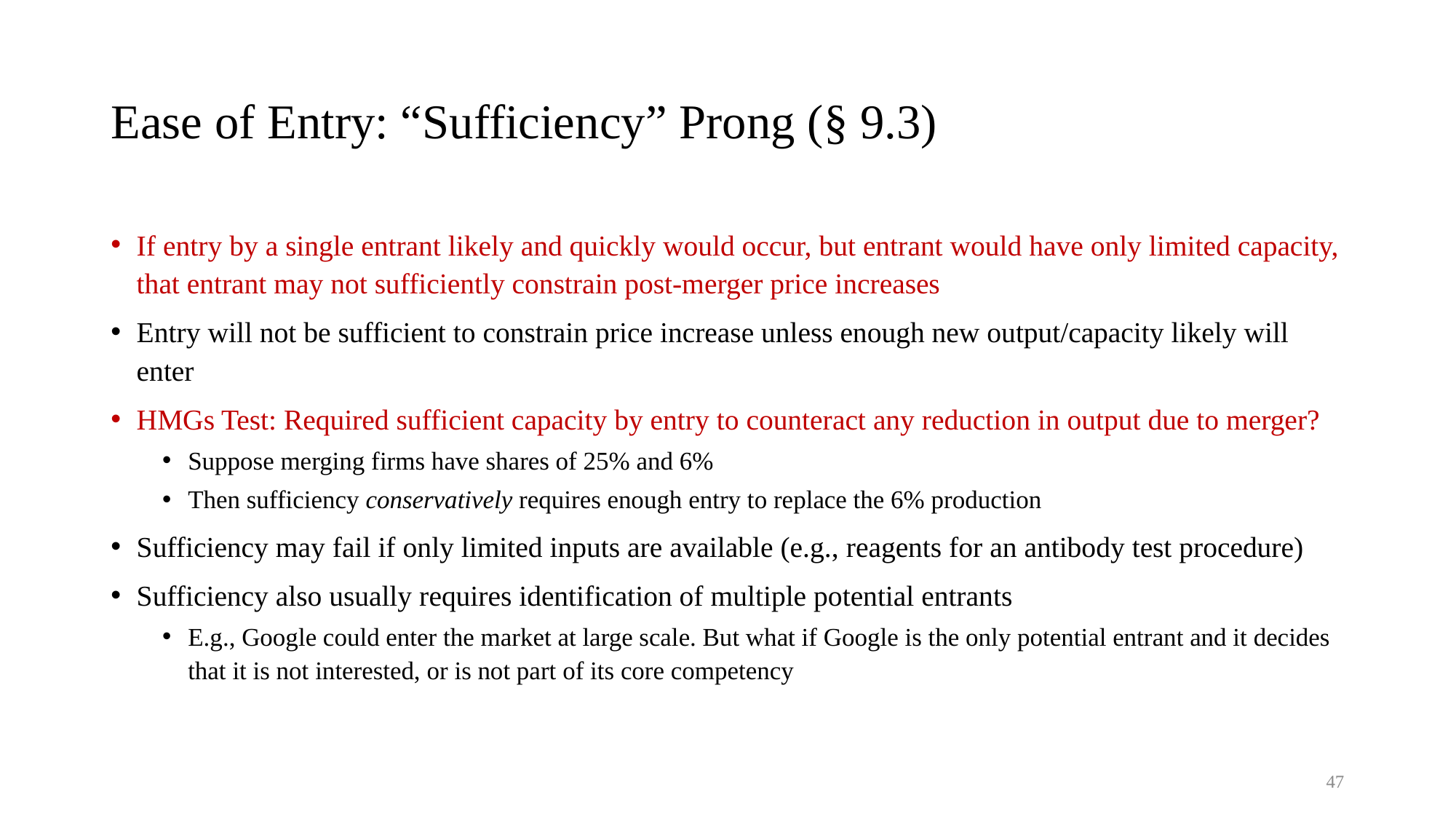

# Ease of Entry: “Sufficiency” Prong (§ 9.3)
If entry by a single entrant likely and quickly would occur, but entrant would have only limited capacity, that entrant may not sufficiently constrain post-merger price increases
Entry will not be sufficient to constrain price increase unless enough new output/capacity likely will enter
HMGs Test: Required sufficient capacity by entry to counteract any reduction in output due to merger?
Suppose merging firms have shares of 25% and 6%
Then sufficiency conservatively requires enough entry to replace the 6% production
Sufficiency may fail if only limited inputs are available (e.g., reagents for an antibody test procedure)
Sufficiency also usually requires identification of multiple potential entrants
E.g., Google could enter the market at large scale. But what if Google is the only potential entrant and it decides that it is not interested, or is not part of its core competency

47